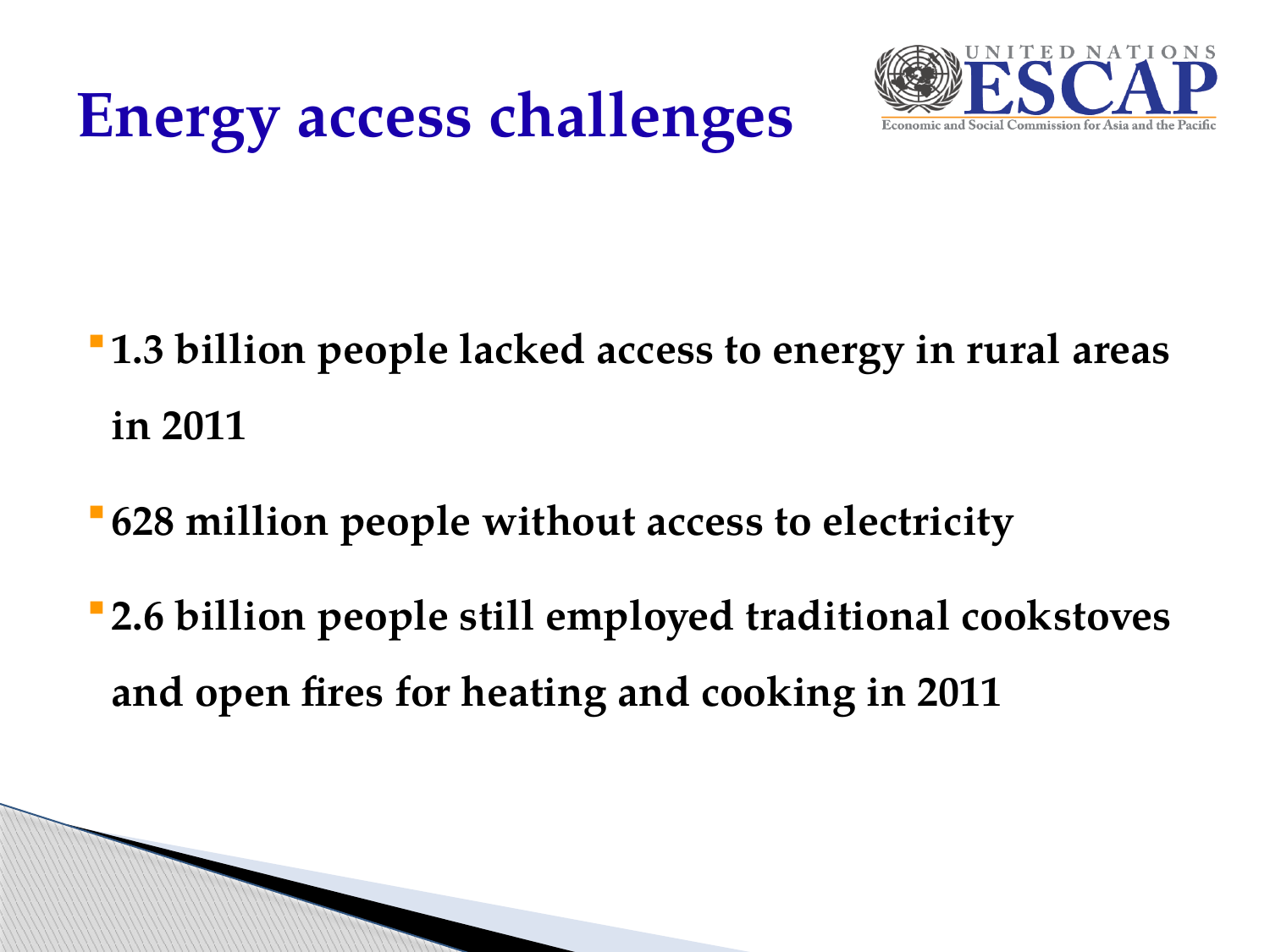

# Energy access challenges
1.3 billion people lacked access to energy in rural areas in 2011
628 million people without access to electricity
2.6 billion people still employed traditional cookstoves and open fires for heating and cooking in 2011